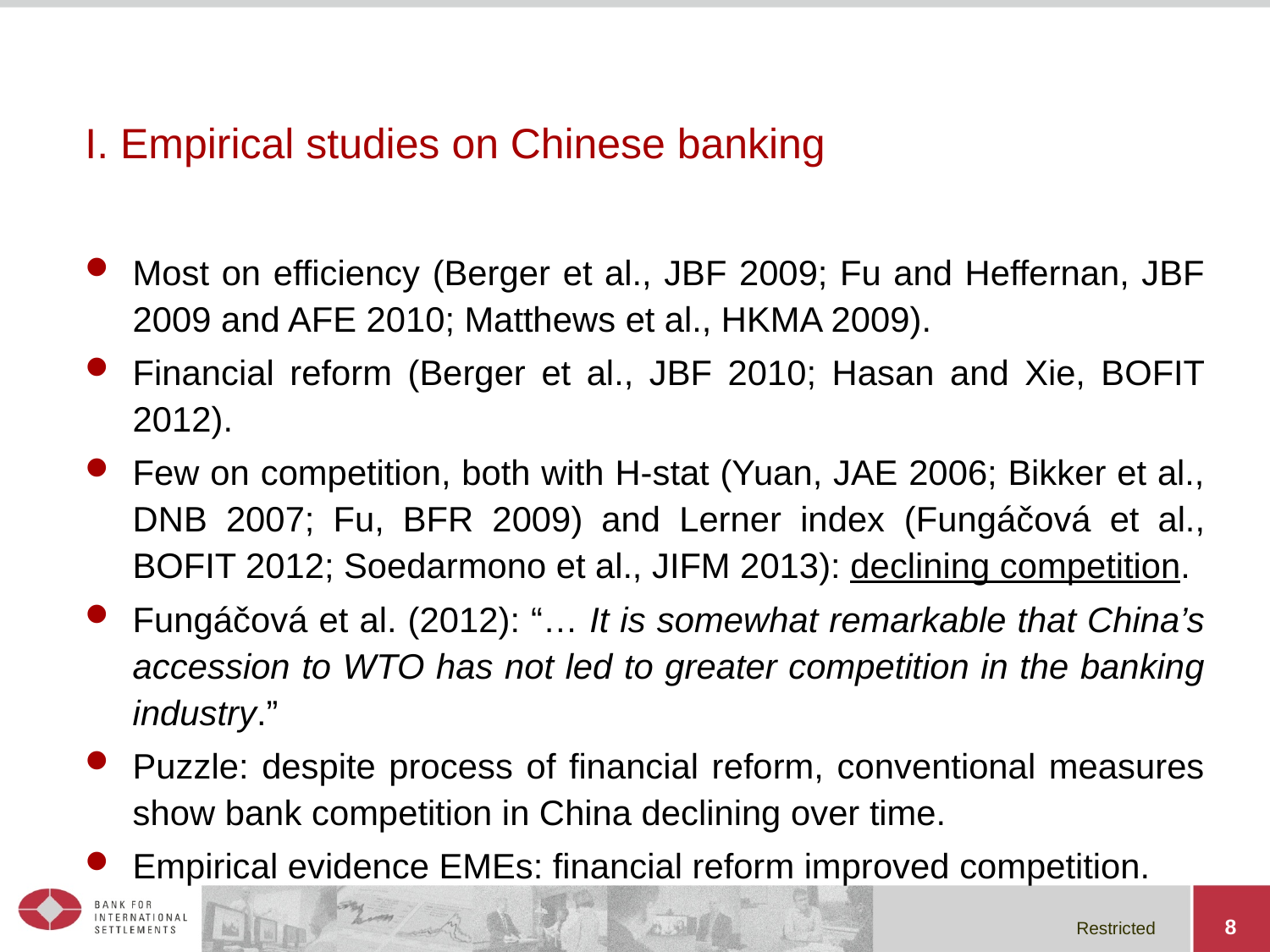

# I. Empirical studies on Chinese banking
Most on efficiency (Berger et al., JBF 2009; Fu and Heffernan, JBF 2009 and AFE 2010; Matthews et al., HKMA 2009).
Financial reform (Berger et al., JBF 2010; Hasan and Xie, BOFIT 2012).
Few on competition, both with H-stat (Yuan, JAE 2006; Bikker et al., DNB 2007; Fu, BFR 2009) and Lerner index (Fungáčová et al., BOFIT 2012; Soedarmono et al., JIFM 2013): declining competition.
Fungáčová et al. (2012): “… It is somewhat remarkable that China’s accession to WTO has not led to greater competition in the banking industry.”
Puzzle: despite process of financial reform, conventional measures show bank competition in China declining over time.
Empirical evidence EMEs: financial reform improved competition.
8